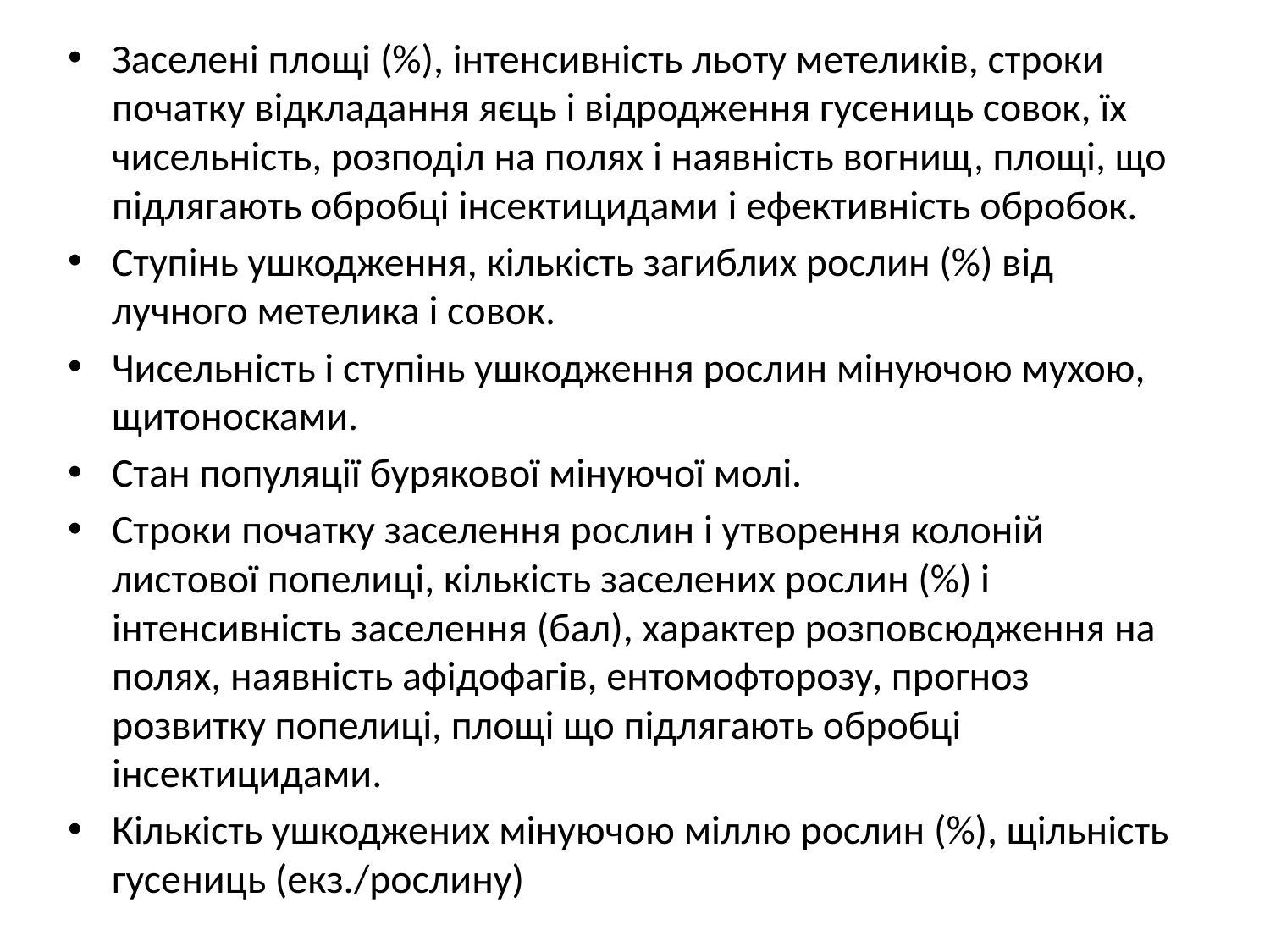

Заселені площі (%), інтенсивність льоту метеликів, строки початку відкладання яєць і відродження гусениць совок, їх чисельність, розподіл на полях і наявність вогнищ, площі, що підлягають обробці інсектицидами і ефективність обробок.
Ступінь ушкодження, кількість загиблих рослин (%) від лучного метелика і совок.
Чисельність і ступінь ушкодження рослин мінуючою мухою, щитоносками.
Стан популяції бурякової мінуючої молі.
Строки початку заселення рослин і утворення колоній листової попелиці, кількість заселених рослин (%) і інтенсивність заселення (бал), характер розповсюдження на полях, наявність афідофагів, ентомофторозу, прогноз розвитку попелиці, площі що підлягають обробці інсектицидами.
Кількість ушкоджених мінуючою міллю рослин (%), щільність гусениць (екз./рослину)